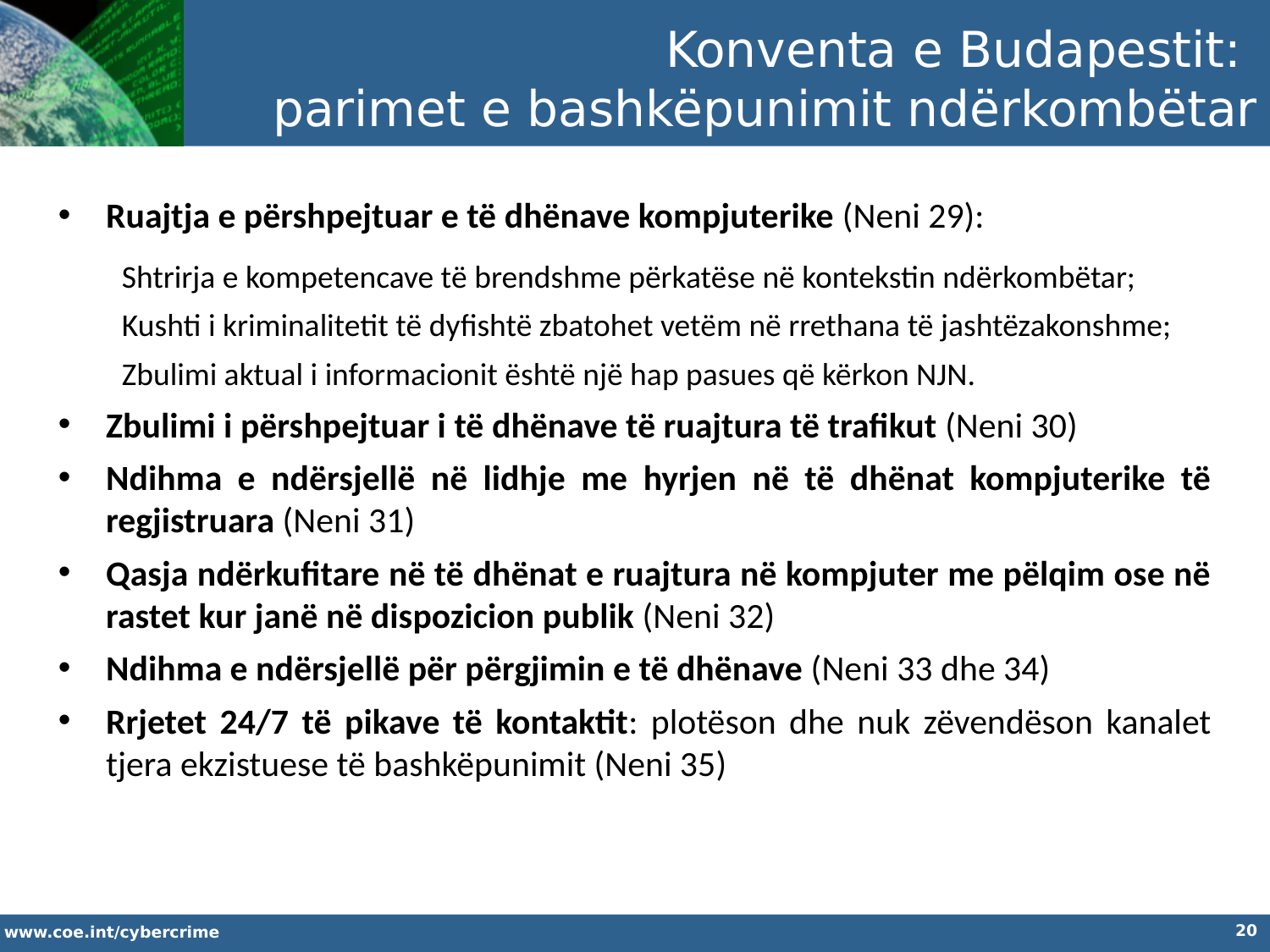

Konventa e Budapestit:
parimet e bashkëpunimit ndërkombëtar
Ruajtja e përshpejtuar e të dhënave kompjuterike (Neni 29):
Shtrirja e kompetencave të brendshme përkatëse në kontekstin ndërkombëtar;
Kushti i kriminalitetit të dyfishtë zbatohet vetëm në rrethana të jashtëzakonshme;
Zbulimi aktual i informacionit është një hap pasues që kërkon NJN.
Zbulimi i përshpejtuar i të dhënave të ruajtura të trafikut (Neni 30)
Ndihma e ndërsjellë në lidhje me hyrjen në të dhënat kompjuterike të regjistruara (Neni 31)
Qasja ndërkufitare në të dhënat e ruajtura në kompjuter me pëlqim ose në rastet kur janë në dispozicion publik (Neni 32)
Ndihma e ndërsjellë për përgjimin e të dhënave (Neni 33 dhe 34)
Rrjetet 24/7 të pikave të kontaktit: plotëson dhe nuk zëvendëson kanalet tjera ekzistuese të bashkëpunimit (Neni 35)
20